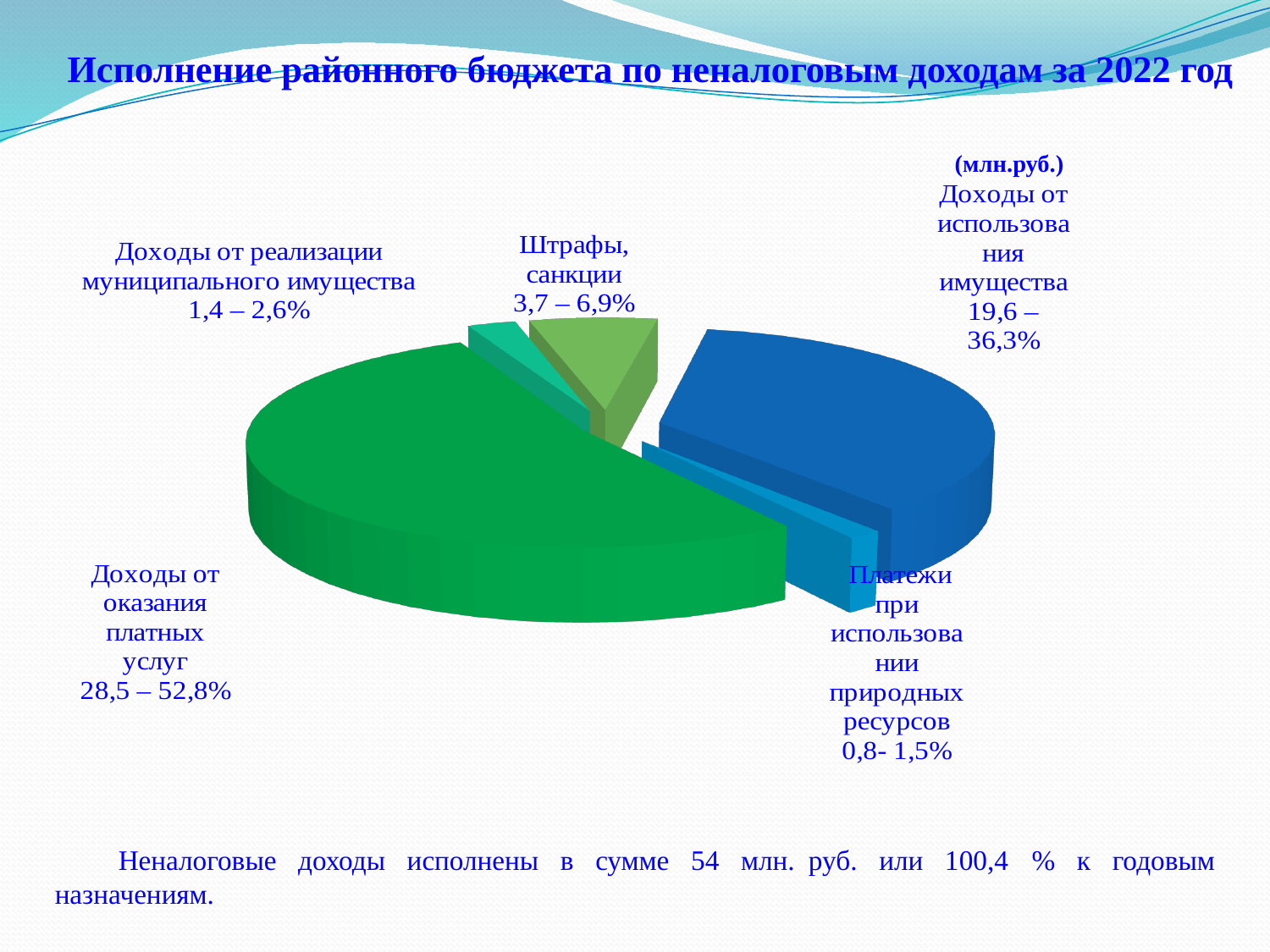

# Исполнение районного бюджета по неналоговым доходам за 2022 год (млн.руб.)

[unsupported chart]

Неналоговые доходы исполнены в сумме 54 млн.  руб. или 100,4 % к годовым назначениям.